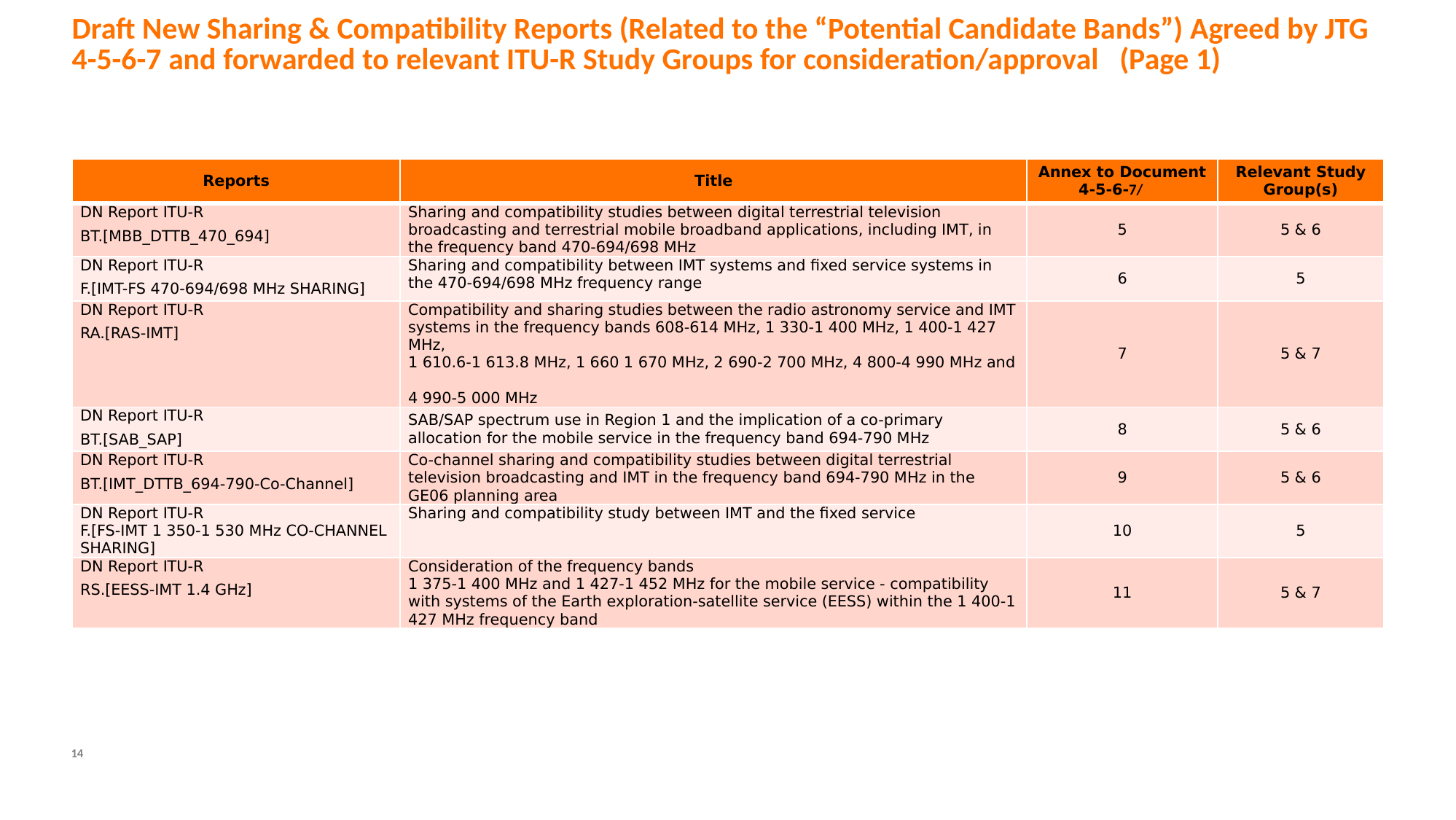

# Draft New Sharing & Compatibility Reports (Related to the “Potential Candidate Bands”) Agreed by JTG 4-5-6-7 and forwarded to relevant ITU-R Study Groups for consideration/approval   (Page 1)
| Reports | Title | Annex to Document 4-5-6-7/715 | Relevant Study Group(s) |
| --- | --- | --- | --- |
| DN Report ITU-R BT.[MBB\_DTTB\_470\_694] | Sharing and compatibility studies between digital terrestrial television broadcasting and terrestrial mobile broadband applications, including IMT, in the frequency band 470‑694/698 MHz | 5 | 5 & 6 |
| DN Report ITU-R F.[IMT-FS 470-694/698 MHz SHARING] | Sharing and compatibility between IMT systems and fixed service systems in the 470‑694/698 MHz frequency range | 6 | 5 |
| DN Report ITU-R RA.[RAS-IMT] | Compatibility and sharing studies between the radio astronomy service and IMT systems in the frequency bands 608-614 MHz, 1 330‑1 400 MHz, 1 400-1 427 MHz, 1 610.6-1 613.8 MHz, 1 660 1 670 MHz, 2 690-2 700 MHz, 4 800-4 990 MHz and 4 990-5 000 MHz | 7 | 5 & 7 |
| DN Report ITU-R BT.[SAB\_SAP] | SAB/SAP spectrum use in Region 1 and the implication of a co-primary allocation for the mobile service in the frequency band 694‑790 MHz | 8 | 5 & 6 |
| DN Report ITU-R BT.[IMT\_DTTB\_694-790-Co-Channel] | Co-channel sharing and compatibility studies between digital terrestrial television broadcasting and IMT in the frequency band 694-790 MHz in the GE06 planning area | 9 | 5 & 6 |
| DN Report ITU-R F.[FS-IMT 1 350‑1 530 MHz CO‑CHANNEL SHARING] | Sharing and compatibility study between IMT and the fixed service | 10 | 5 |
| DN Report ITU-R RS.[EESS-IMT 1.4 GHz] | Consideration of the frequency bands 1 375-1 400 MHz and 1 427‑1 452 MHz for the mobile service - compatibility with systems of the Earth exploration-satellite service (EESS) within the 1 400-1 427 MHz frequency band | 11 | 5 & 7 |
14